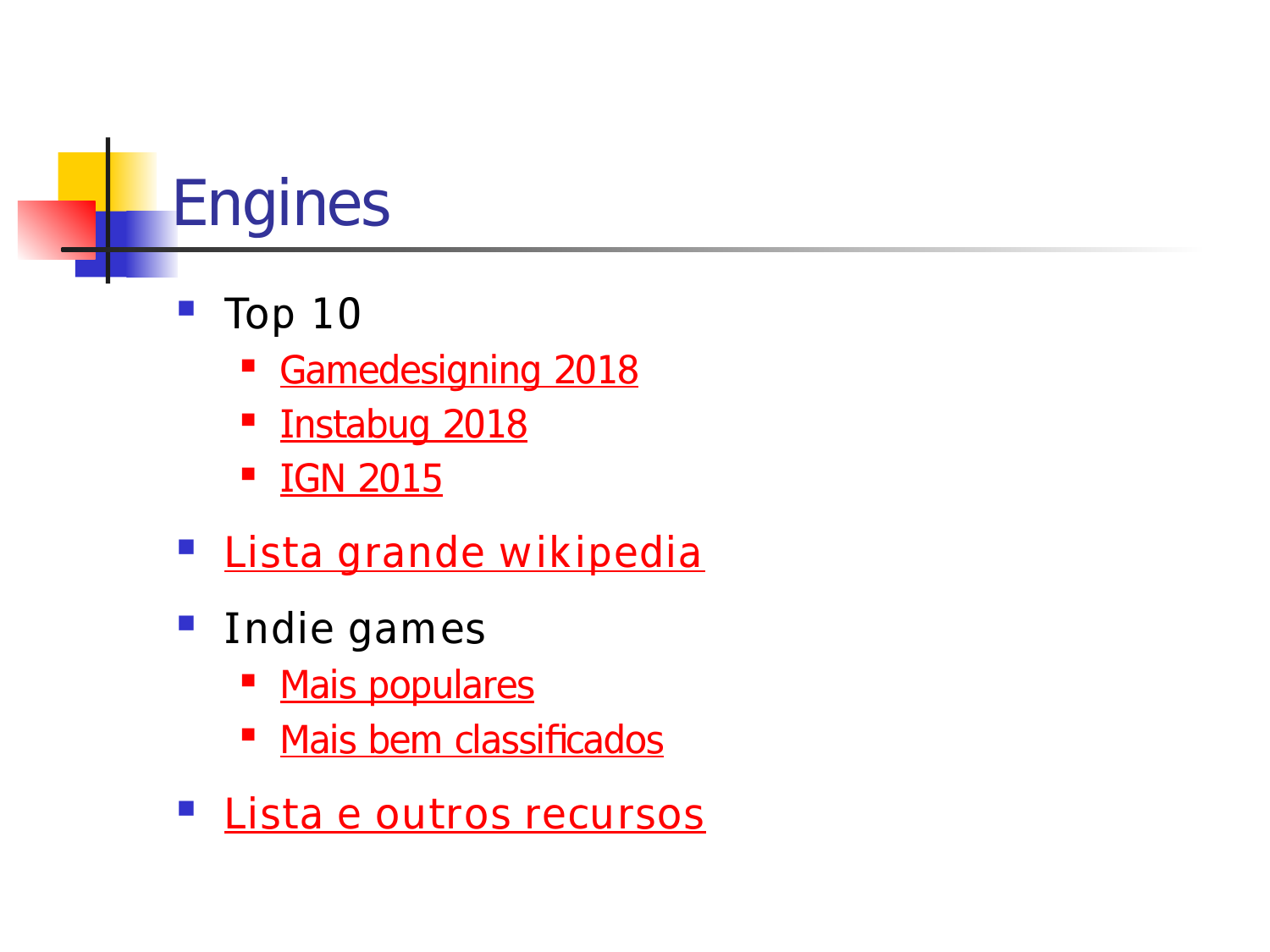

# Engines
Top 10
Gamedesigning 2018
Instabug 2018
IGN 2015
Lista grande wikipedia
Indie games
Mais populares
Mais bem classificados
Lista e outros recursos